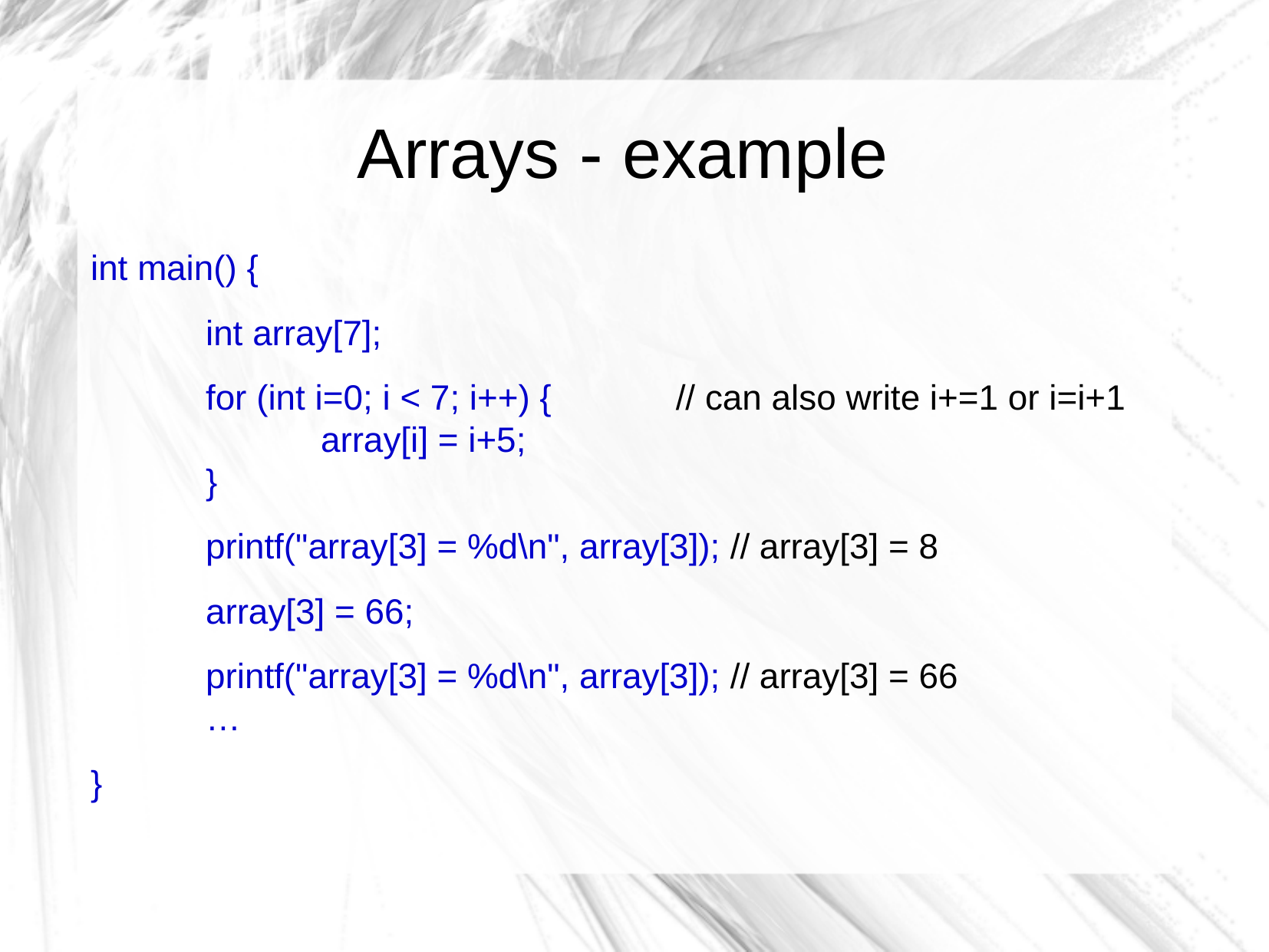

Arrays - example
int main() {
	int array[7];
	for (int i=0; i < 7; i++) {  	 // can also write i+=1 or i=i+1
		array[i] = i+5;
	}
	printf("array[3] = %d\n", array[3]); // array[3] = 8
	array[3] = 66;
	printf("array[3] = %d\n", array[3]); // array[3] = 66
	…
}